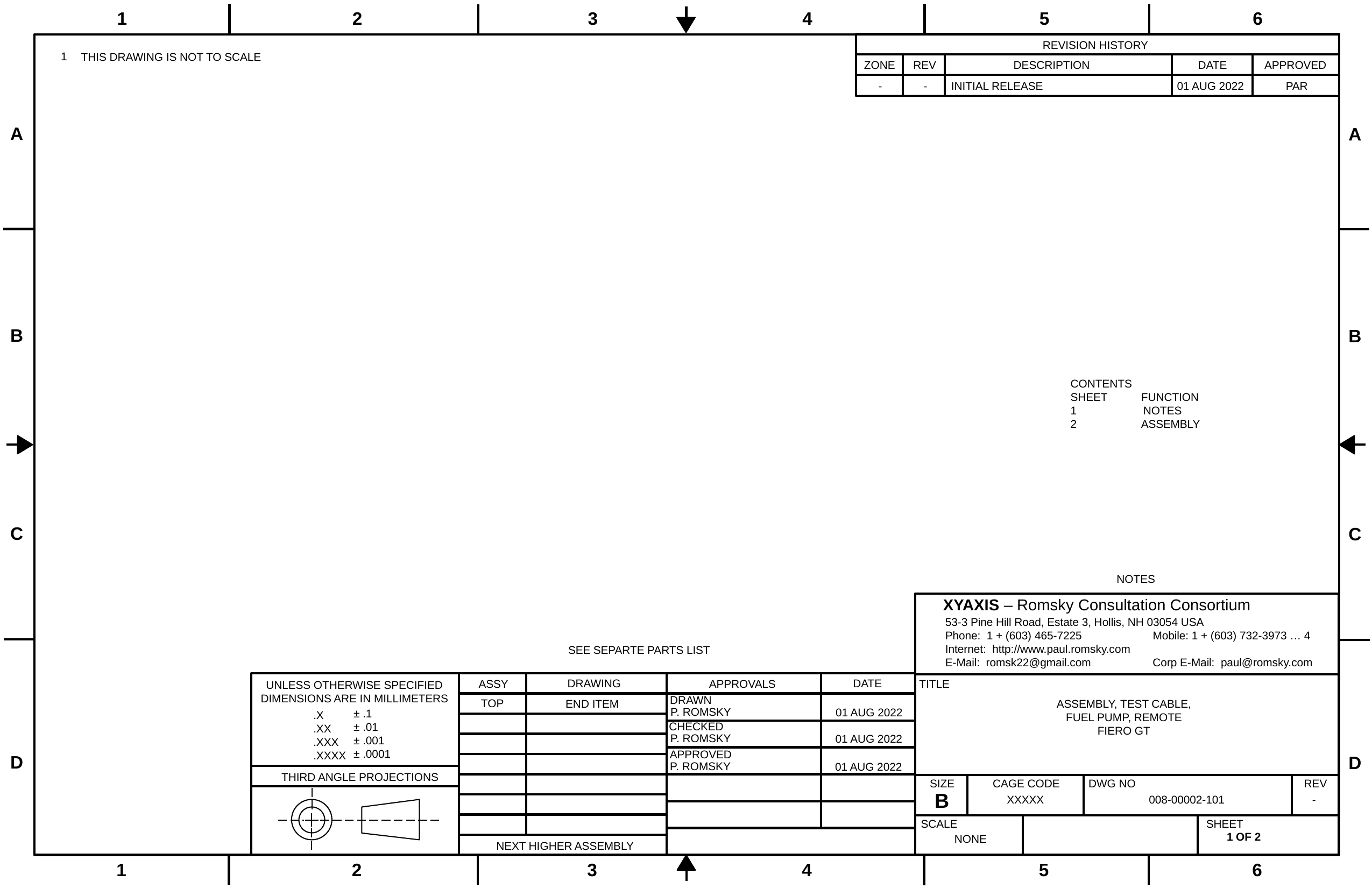

1

THIS DRAWING IS NOT TO SCALE
-
-
INITIAL RELEASE
01 AUG 2022
PAR
CONTENTS
SHEET	FUNCTION
                 NOTES
ASSEMBLY
NOTES
SEE SEPARTE PARTS LIST
TOP
END ITEM
ASSEMBLY, TEST CABLE,
FUEL PUMP, REMOTE
FIERO GT
P. ROMSKY
01 AUG 2022
P. ROMSKY
01 AUG 2022
P. ROMSKY
01 AUG 2022
XXXXX
008-00002-101
-
NONE